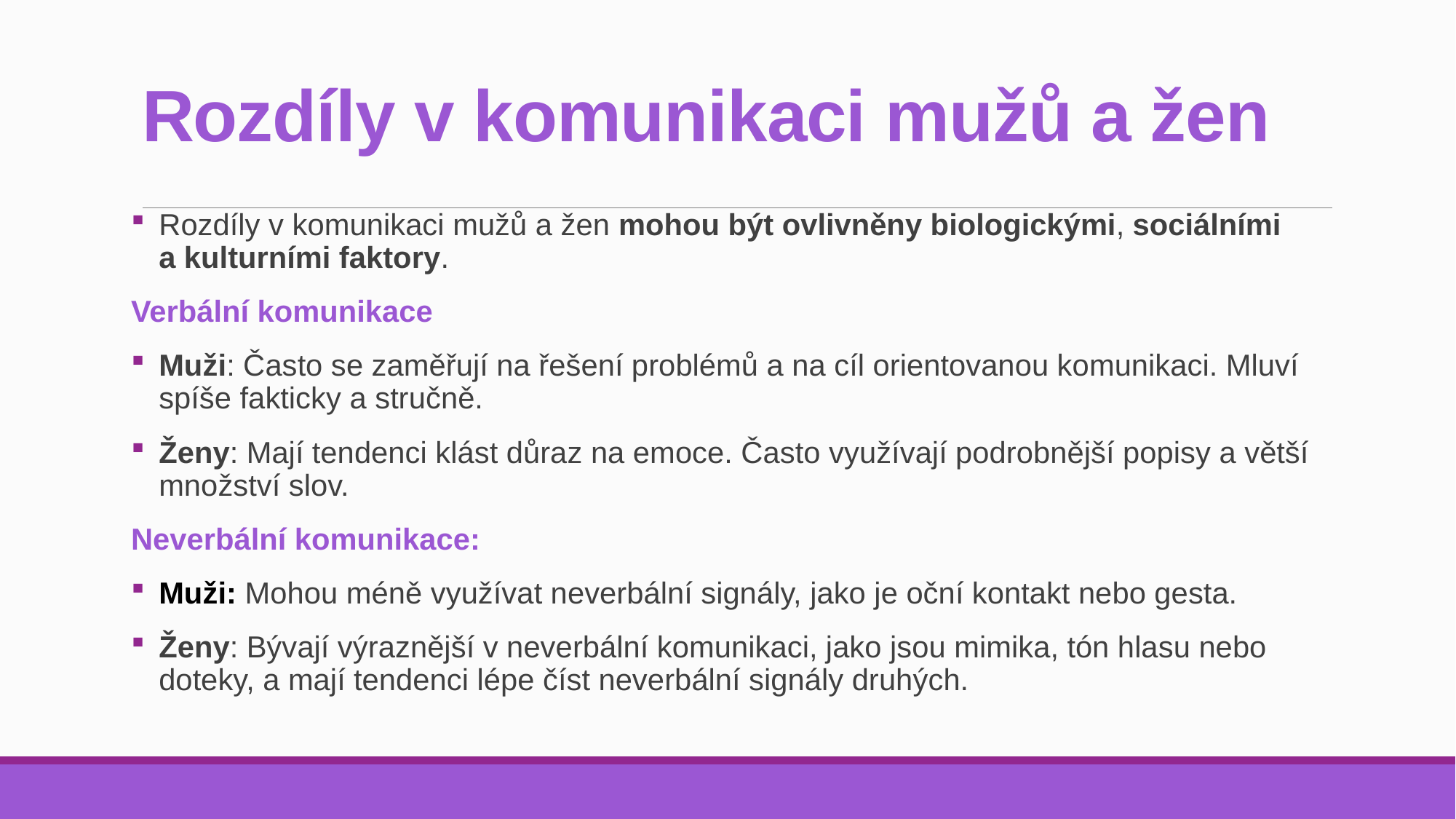

# Rozdíly v komunikaci mužů a žen
Rozdíly v komunikaci mužů a žen mohou být ovlivněny biologickými, sociálními
a kulturními faktory.
Verbální komunikace
Muži: Často se zaměřují na řešení problémů a na cíl orientovanou komunikaci. Mluví spíše fakticky a stručně.
Ženy: Mají tendenci klást důraz na emoce. Často využívají podrobnější popisy a větší množství slov.
Neverbální komunikace:
Muži: Mohou méně využívat neverbální signály, jako je oční kontakt nebo gesta.
Ženy: Bývají výraznější v neverbální komunikaci, jako jsou mimika, tón hlasu nebo doteky, a mají tendenci lépe číst neverbální signály druhých.